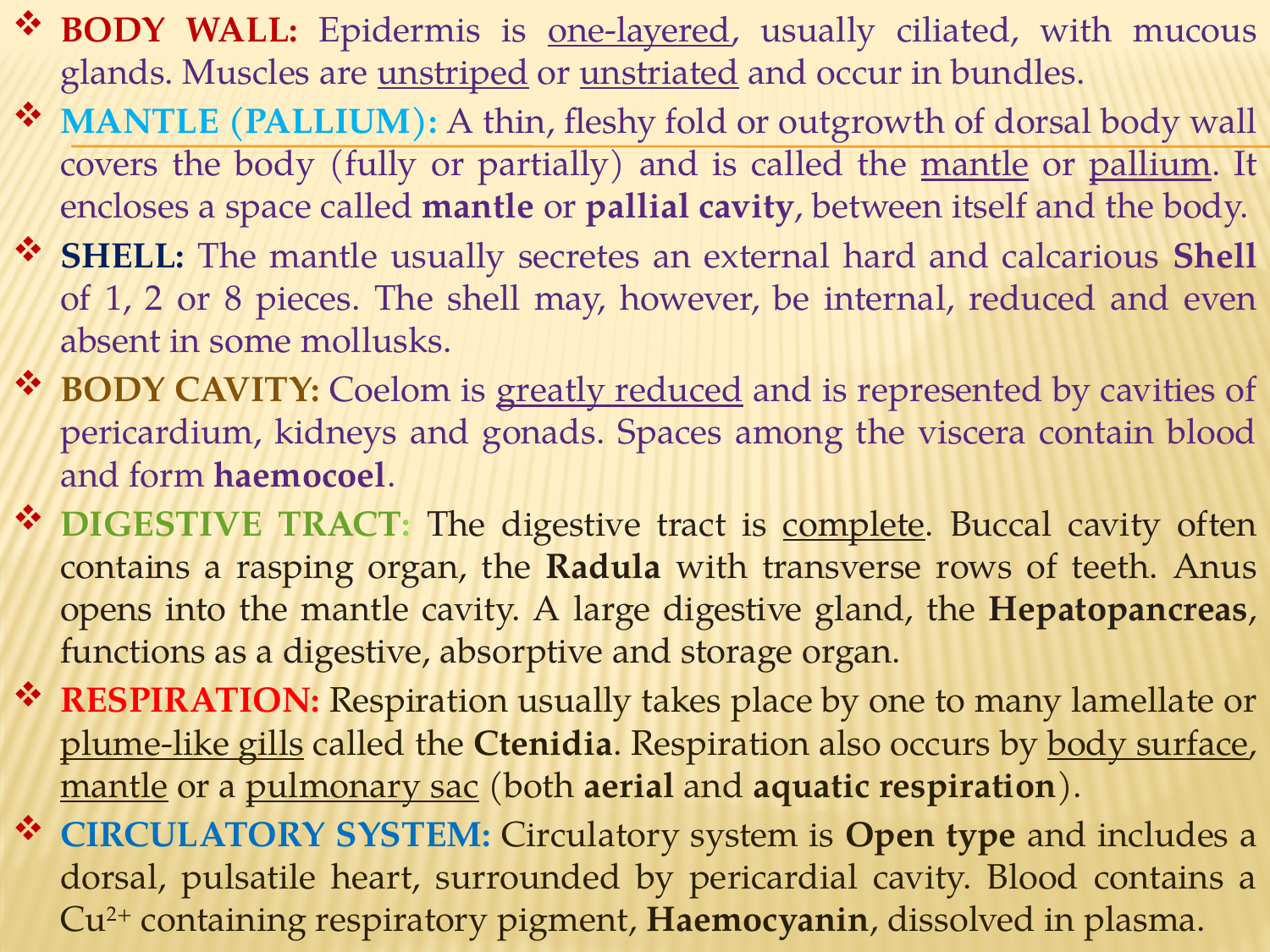

BODY WALL: Epidermis is one-layered, usually ciliated, with mucous glands. Muscles are unstriped or unstriated and occur in bundles.
MANTLE (PALLIUM): A thin, fleshy fold or outgrowth of dorsal body wall covers the body (fully or partially) and is called the mantle or pallium. It encloses a space called mantle or pallial cavity, between itself and the body.
SHELL: The mantle usually secretes an external hard and calcarious Shell of 1, 2 or 8 pieces. The shell may, however, be internal, reduced and even absent in some mollusks.
BODY CAVITY: Coelom is greatly reduced and is represented by cavities of pericardium, kidneys and gonads. Spaces among the viscera contain blood and form haemocoel.
DIGESTIVE TRACT: The digestive tract is complete. Buccal cavity often contains a rasping organ, the Radula with transverse rows of teeth. Anus opens into the mantle cavity. A large digestive gland, the Hepatopancreas, functions as a digestive, absorptive and storage organ.
RESPIRATION: Respiration usually takes place by one to many lamellate or plume-like gills called the Ctenidia. Respiration also occurs by body surface, mantle or a pulmonary sac (both aerial and aquatic respiration).
CIRCULATORY SYSTEM: Circulatory system is Open type and includes a dorsal, pulsatile heart, surrounded by pericardial cavity. Blood contains a Cu2+ containing respiratory pigment, Haemocyanin, dissolved in plasma.